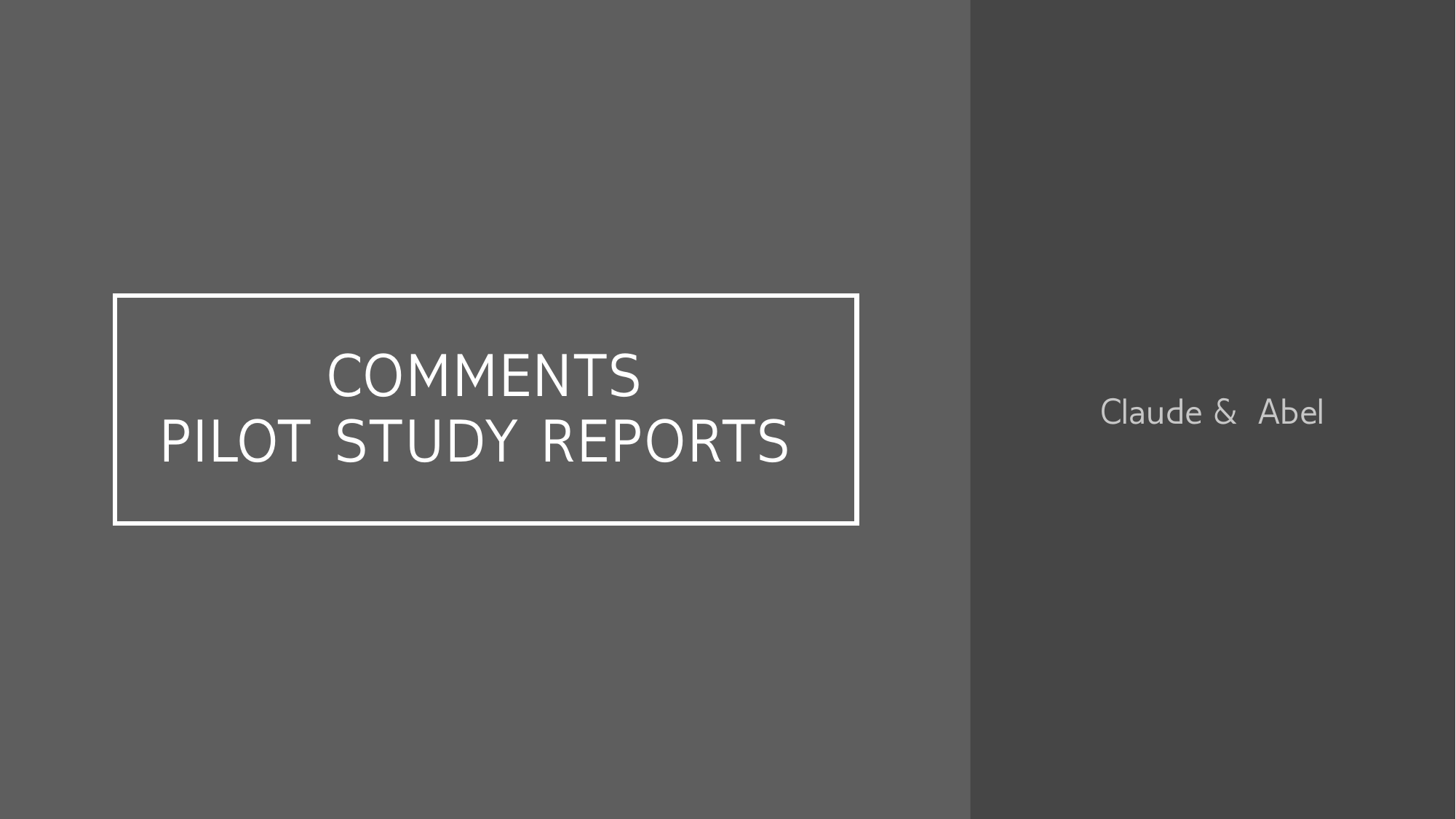

Claude &  Abel
# Comments Pilot Study Reports